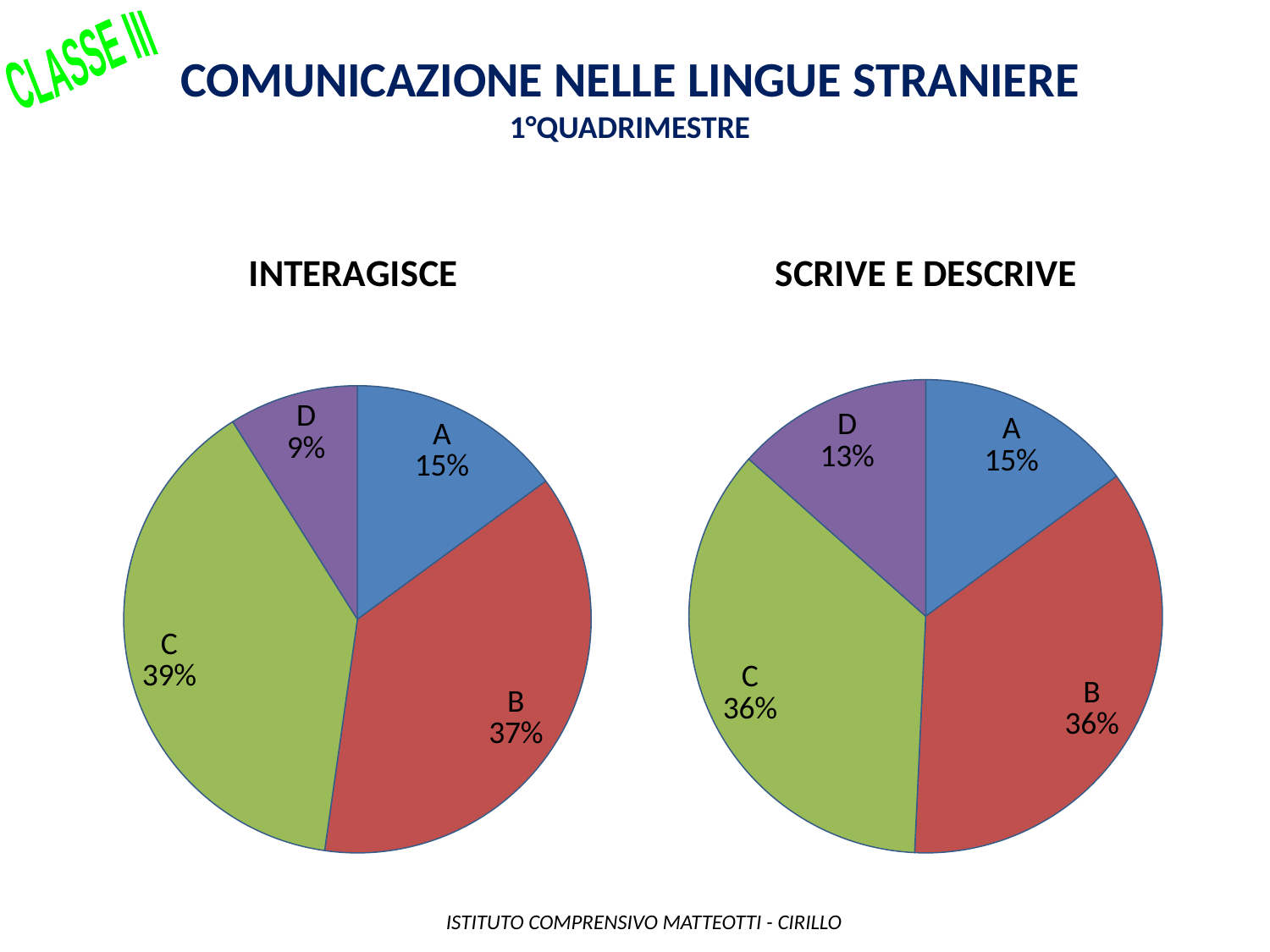

CLASSE III
Comunicazione nelle lingue straniere
1°QUADRIMESTRE

### Chart: INTERAGISCE

| Category |  |
|---|---|
| A | 10.0 |
| B | 25.0 |
| C | 26.0 |
| D | 6.0 |

### Chart: SCRIVE E DESCRIVE

| Category |  |
|---|---|
| A | 10.0 |
| B | 24.0 |
| C | 24.0 |
| D | 9.0 |
 ISTITUTO COMPRENSIVO MATTEOTTI - CIRILLO